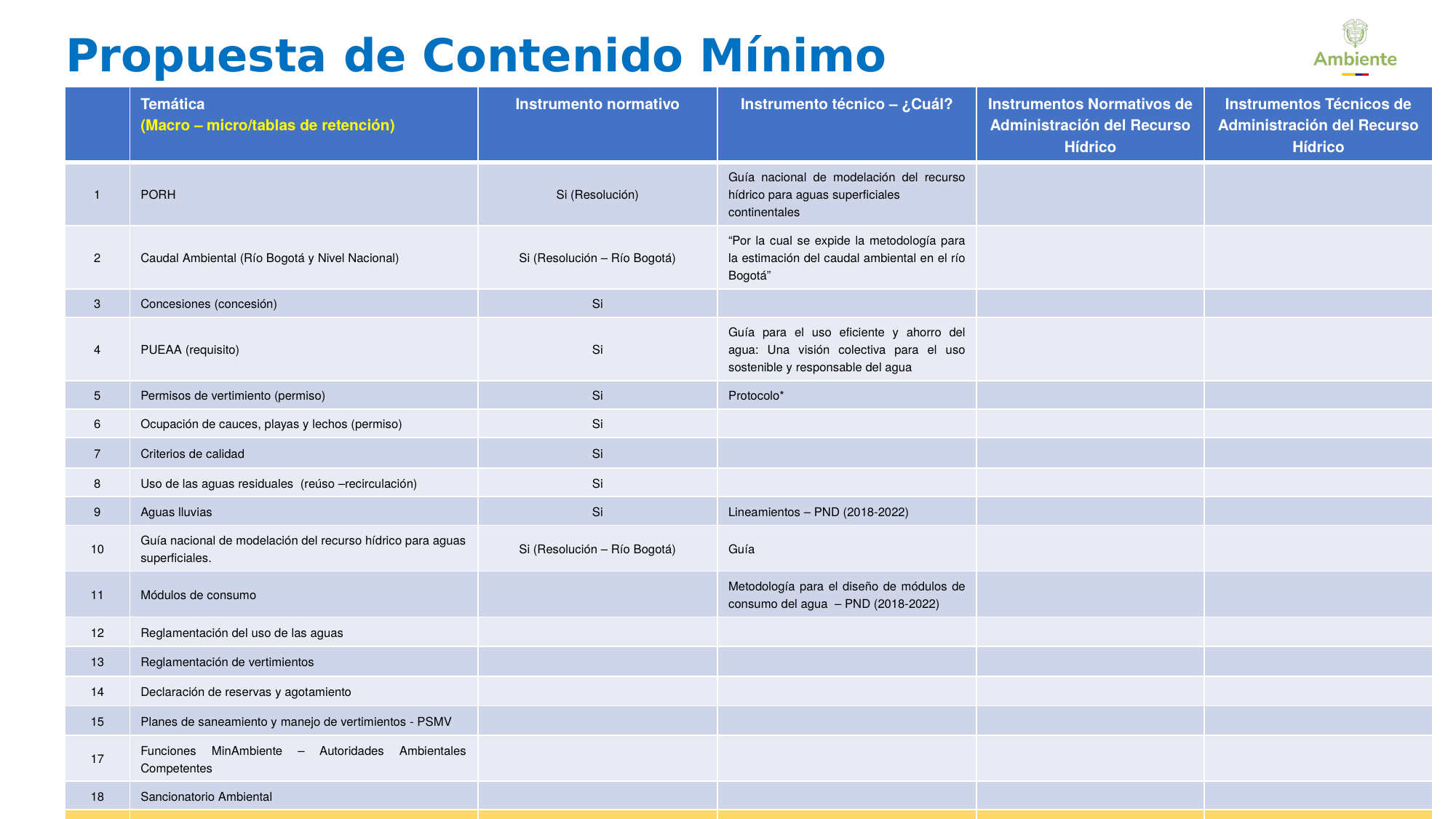

# Propuesta de Contenido Mínimo
|  | Temática (Macro – micro/tablas de retención) | Instrumento normativo | Instrumento técnico – ¿Cuál? | Instrumentos Normativos de Administración del Recurso Hídrico | Instrumentos Técnicos de Administración del Recurso Hídrico |
| --- | --- | --- | --- | --- | --- |
| 1 | PORH | Si (Resolución) | Guía nacional de modelación del recurso hídrico para aguas superficiales continentales |  |  |
| 2 | Caudal Ambiental (Río Bogotá y Nivel Nacional) | Si (Resolución – Río Bogotá) | “Por la cual se expide la metodología para la estimación del caudal ambiental en el río Bogotá” |  |  |
| 3 | Concesiones (concesión) | Si |  |  |  |
| 4 | PUEAA (requisito) | Si | Guía para el uso eficiente y ahorro del agua: Una visión colectiva para el uso sostenible y responsable del agua |  |  |
| 5 | Permisos de vertimiento (permiso) | Si | Protocolo\* |  |  |
| 6 | Ocupación de cauces, playas y lechos (permiso) | Si |  |  |  |
| 7 | Criterios de calidad | Si |  |  |  |
| 8 | Uso de las aguas residuales (reúso –recirculación) | Si |  |  |  |
| 9 | Aguas lluvias | Si | Lineamientos – PND (2018-2022) |  |  |
| 10 | Guía nacional de modelación del recurso hídrico para aguas superficiales. | Si (Resolución – Río Bogotá) | Guía |  |  |
| 11 | Módulos de consumo |  | Metodología para el diseño de módulos de consumo del agua – PND (2018-2022) |  |  |
| 12 | Reglamentación del uso de las aguas |  |  |  |  |
| 13 | Reglamentación de vertimientos |  |  |  |  |
| 14 | Declaración de reservas y agotamiento |  |  |  |  |
| 15 | Planes de saneamiento y manejo de vertimientos - PSMV |  |  |  |  |
| 17 | Funciones MinAmbiente – Autoridades Ambientales Competentes |  |  |  |  |
| 18 | Sancionatorio Ambiental |  |  |  |  |
| 19 | Sedimentos\* |  | Lineamientos generales para el Manejo de sedimentos a nivel de cuenca hidrográfica en el marco de la Gestión Integral del Recurso Hídrico |  |  |
| 20 | Reglamentación de Vivienda rural dispersa - Art. 279 de Ley 1955 de 2019 |  |  |  |  |
| 21 | Formatos únicos nacionales (para cada permiso) Permisos, concesiones, autorizaciones para el uso del recurso hídrico |  |  |  |  |